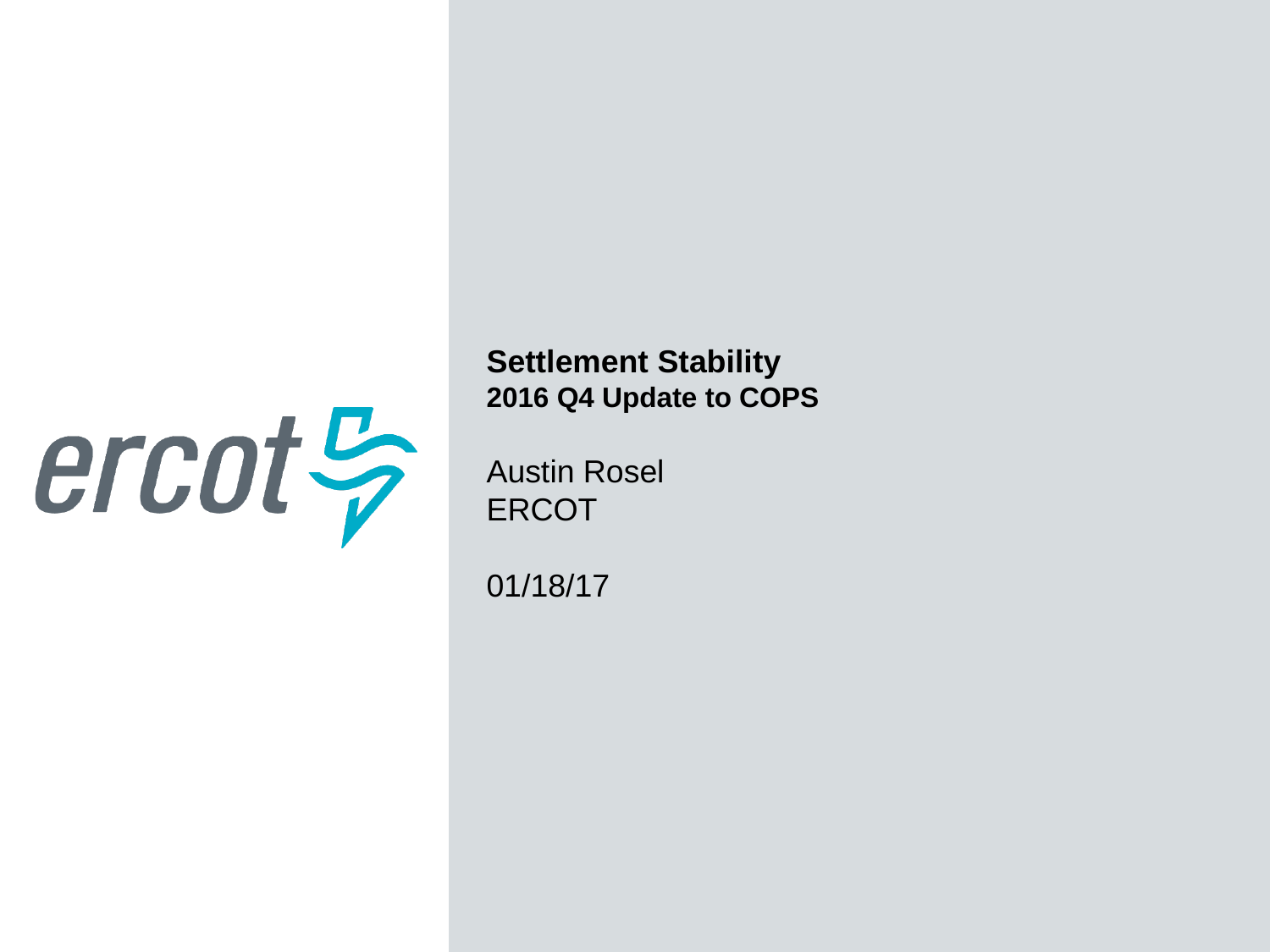

Settlement Stability
2016 Q4 Update to COPS

Austin Rosel
ERCOT

01/18/17